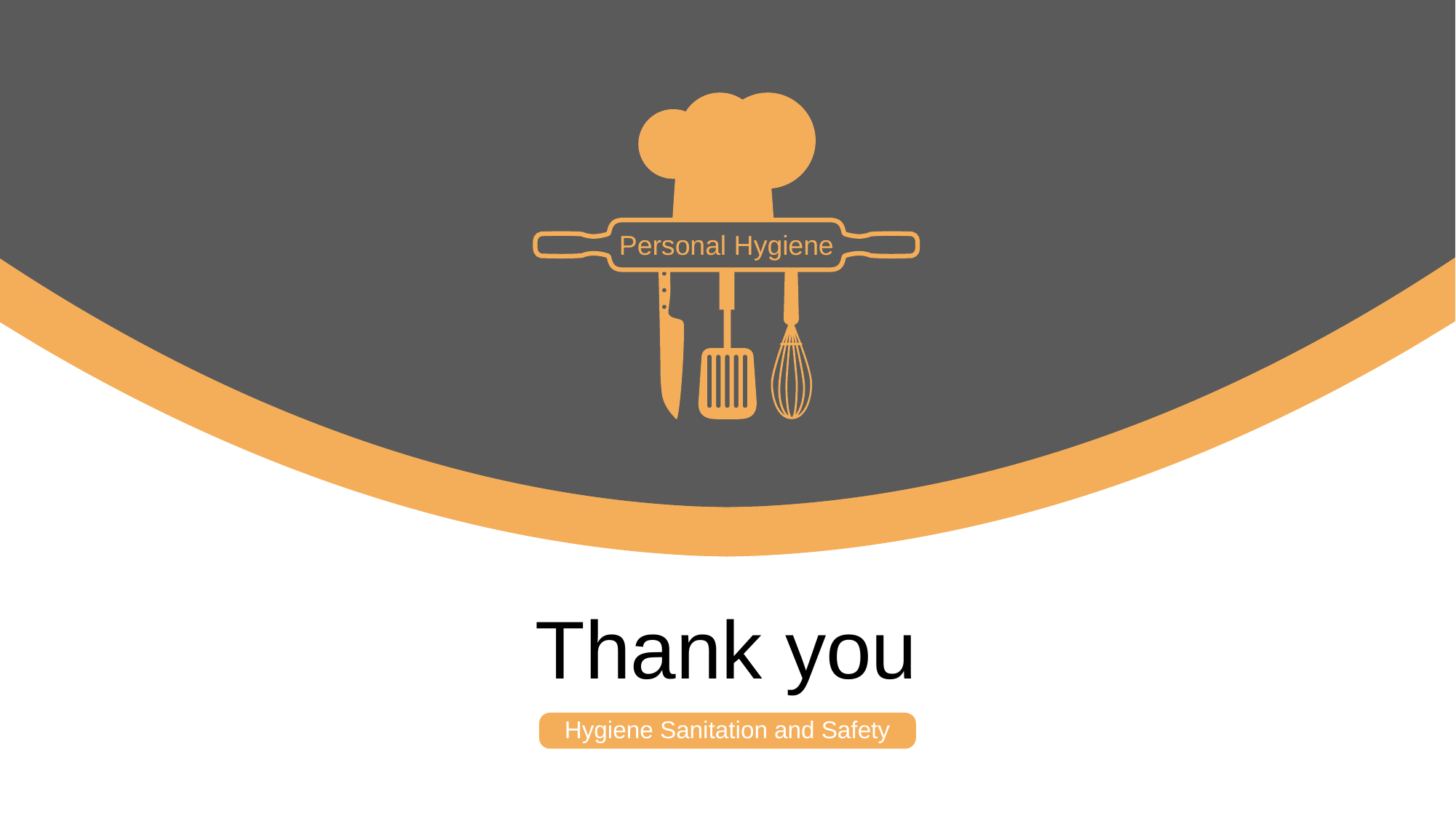

Personal Hygiene
Thank you
Hygiene Sanitation and Safety